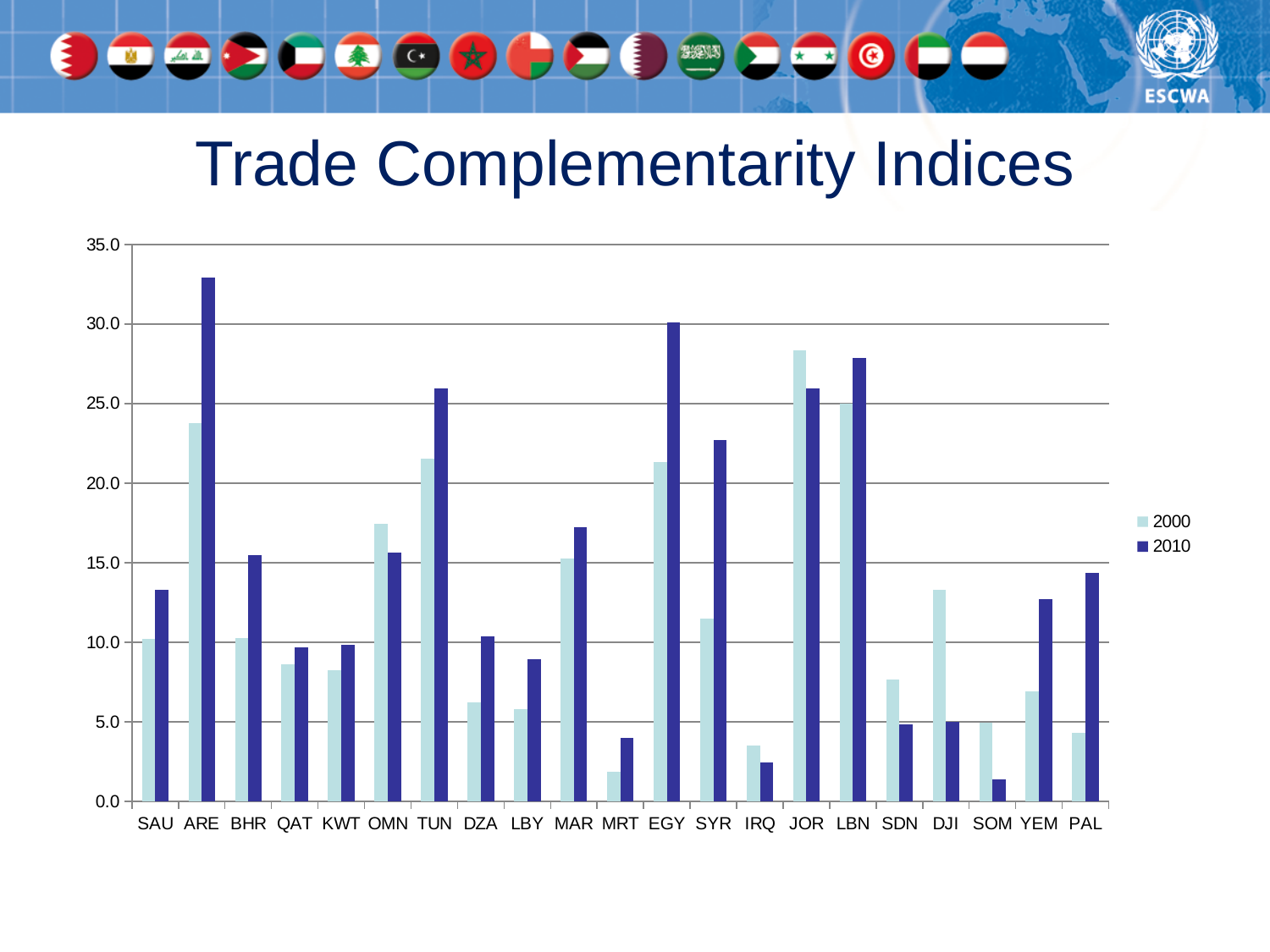

# Trade Complementarity Indices

### Chart

| Category |  |  |
|---|---|---|
| SAU | 10.223244676 | 13.307603684 |
| ARE | 23.777934925000007 | 32.93343639400001 |
| BHR | 10.253189262000003 | 15.488628056 |
| QAT | 8.6300255083 | 9.7018866266 |
| KWT | 8.2552232867 | 9.8428409021 |
| OMN | 17.466499278999983 | 15.659330425 |
| TUN | 21.525925086 | 25.96972018199999 |
| DZA | 6.233397122400002 | 10.341504394000003 |
| LBY | 5.807053687199998 | 8.9549633329 |
| MAR | 15.248920972999997 | 17.23828848699999 |
| MRT | 1.8528694582999996 | 3.985484892 |
| EGY | 21.34938706499999 | 30.113359021000008 |
| SYR | 11.487668867 | 22.718845055 |
| IRQ | 3.532985925299999 | 2.4445884362999997 |
| JOR | 28.35274033499999 | 25.96764830799999 |
| LBN | 24.98047279699999 | 27.87921382 |
| SDN | 7.631565070699998 | 4.826071267299996 |
| DJI | 13.316216216000006 | 4.9849691712 |
| SOM | 4.9448039545 | 1.3791686889999994 |
| YEM | 6.9017779671 | 12.704711526 |
| PAL | 4.325962037699997 | 14.330723847 |